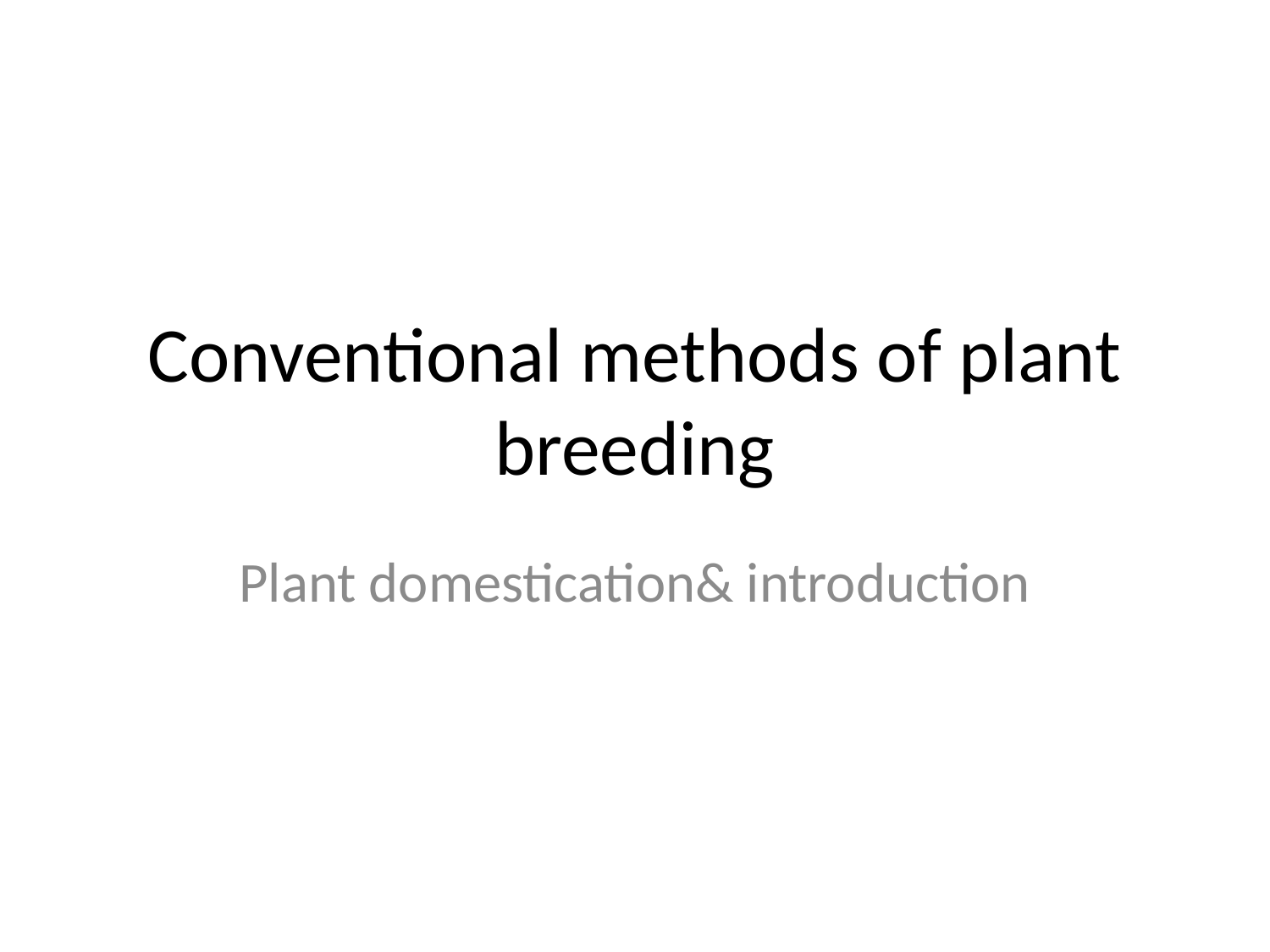

# Conventional methods of plant breeding
Plant domestication& introduction